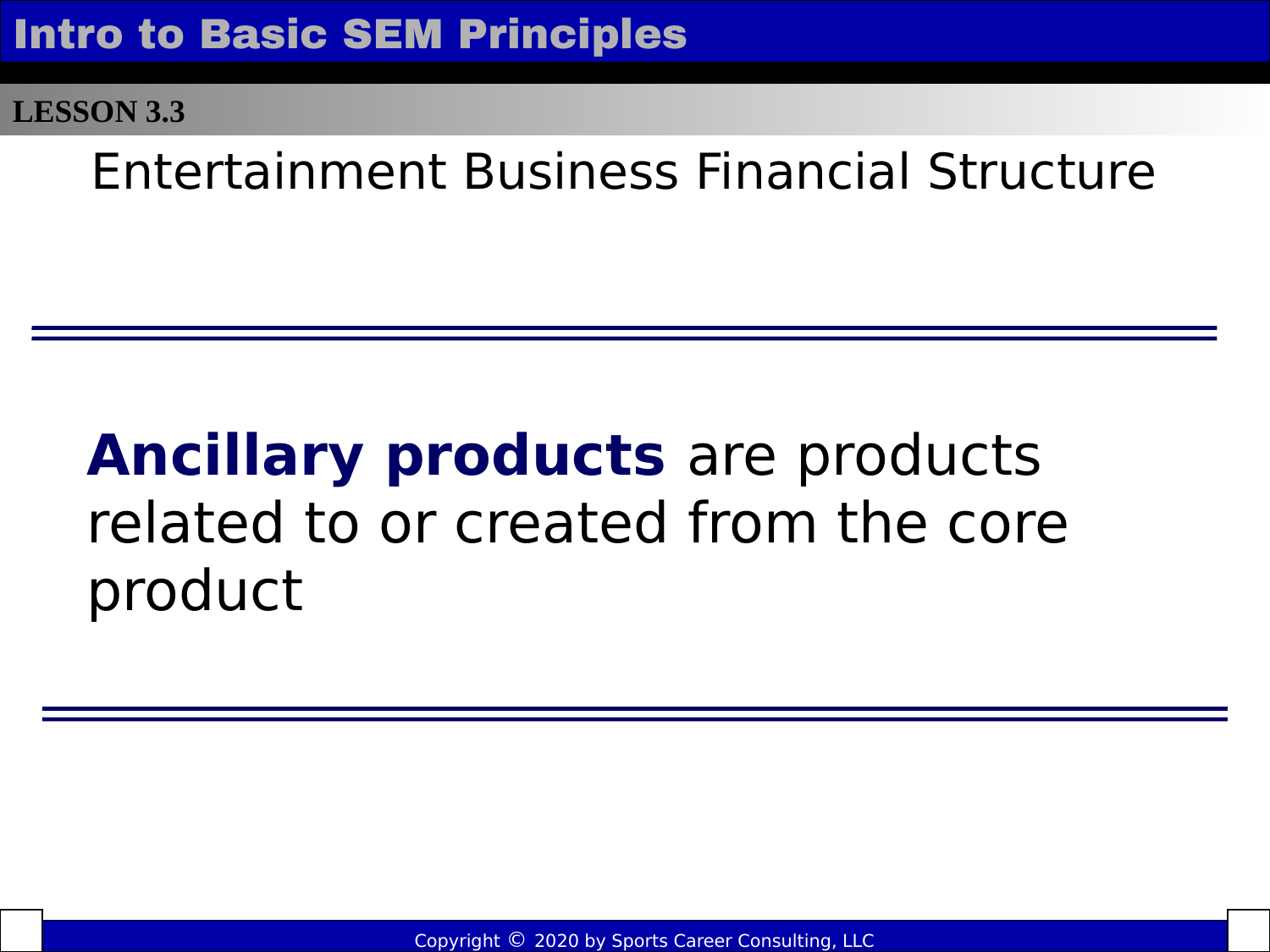

Intro to Basic SEM Principles
LESSON 3.3
Entertainment Business Financial Structure

Ancillary products are products related to or created from the core product

Copyright © 2020 by Sports Career Consulting, LLC